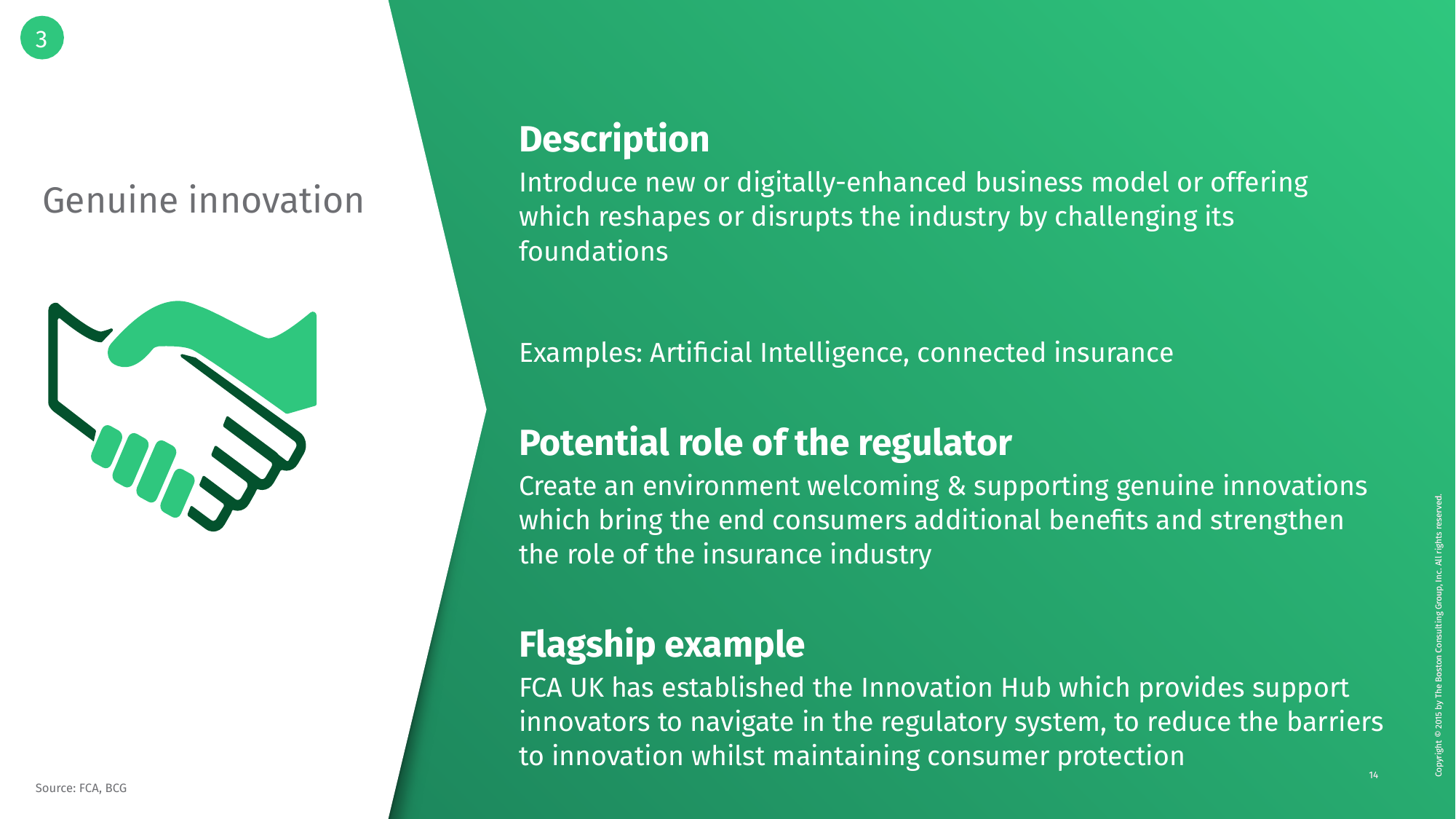

3
# Genuine innovation
Description
Introduce new or digitally-enhanced business model or offering which reshapes or disrupts the industry by challenging its foundations

Examples: Artificial Intelligence, connected insurance

Potential role of the regulator
Create an environment welcoming & supporting genuine innovations which bring the end consumers additional benefits and strengthen the role of the insurance industry

Flagship example
FCA UK has established the Innovation Hub which provides support innovators to navigate in the regulatory system, to reduce the barriers to innovation whilst maintaining consumer protection

Source: FCA, BCG